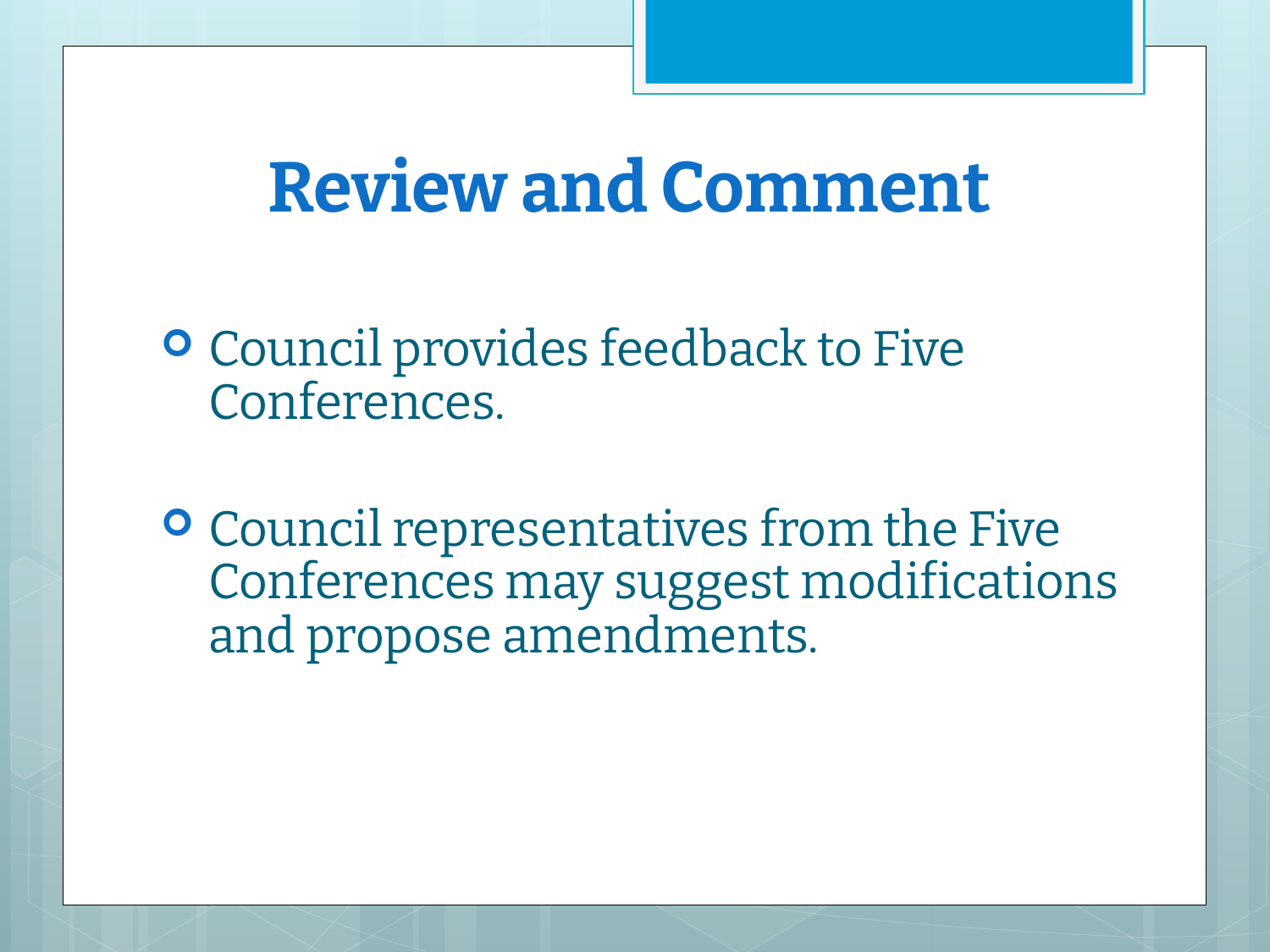

# Review and Comment
Council provides feedback to Five Conferences.

Council representatives from the Five Conferences may suggest modifications and propose amendments.